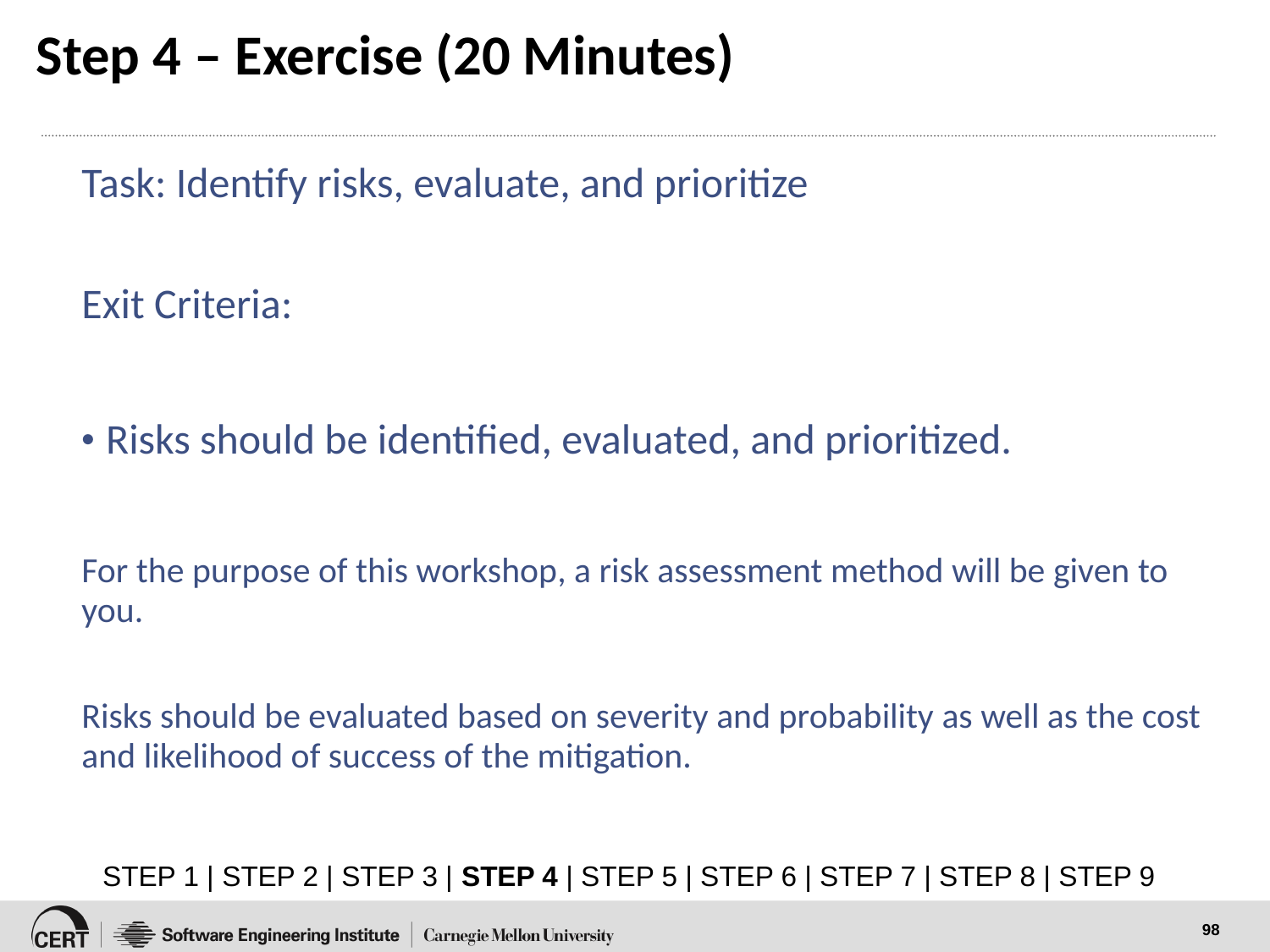

# Step 4 – Exercise (20 Minutes)
Task: Identify risks, evaluate, and prioritize

Exit Criteria:

Risks should be identified, evaluated, and prioritized.

For the purpose of this workshop, a risk assessment method will be given to you.

Risks should be evaluated based on severity and probability as well as the cost and likelihood of success of the mitigation.
STEP 1 | STEP 2 | STEP 3 | STEP 4 | STEP 5 | STEP 6 | STEP 7 | STEP 8 | STEP 9